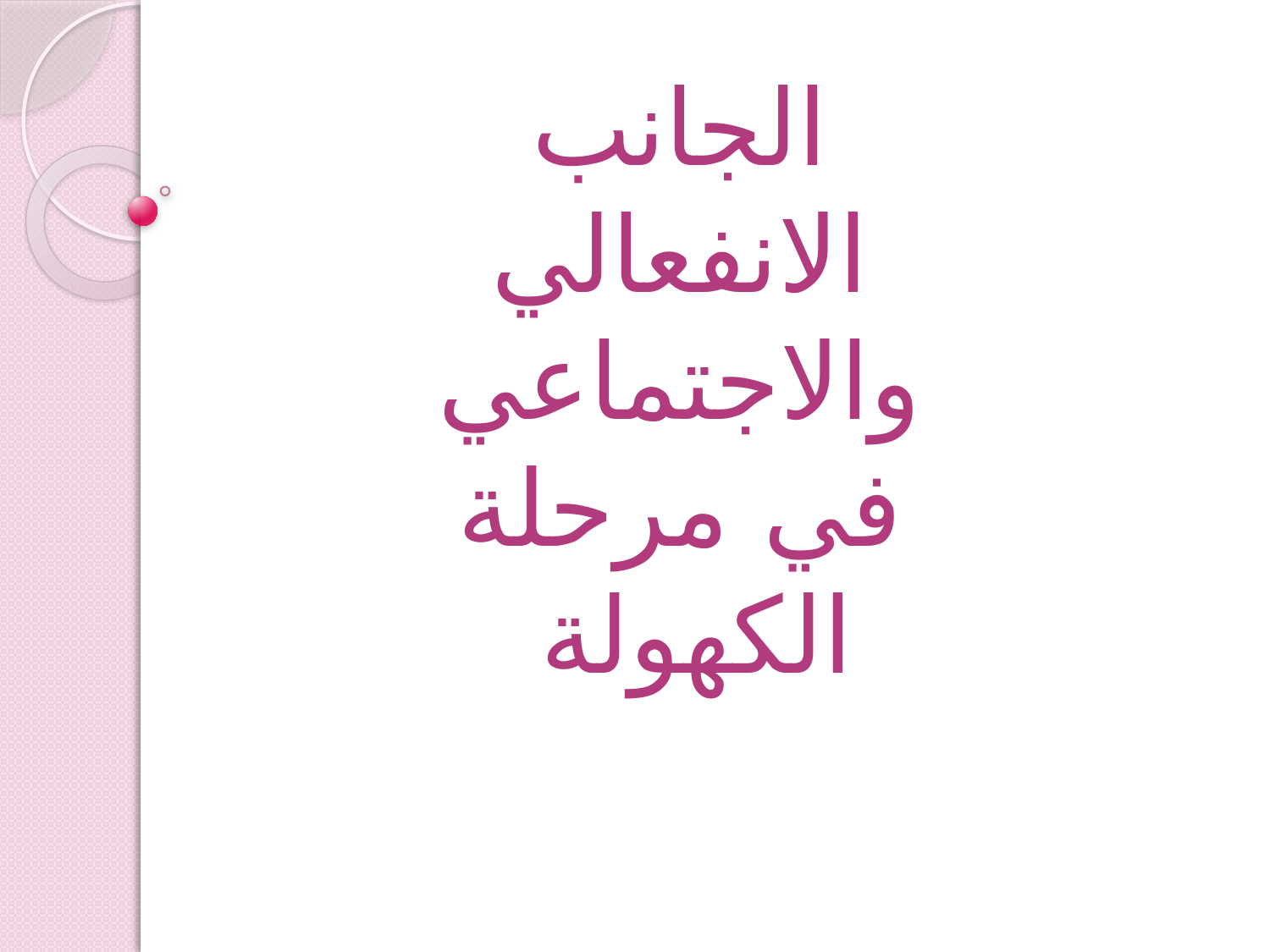

# الجانب الانفعالي والاجتماعي في مرحلة الكهولة